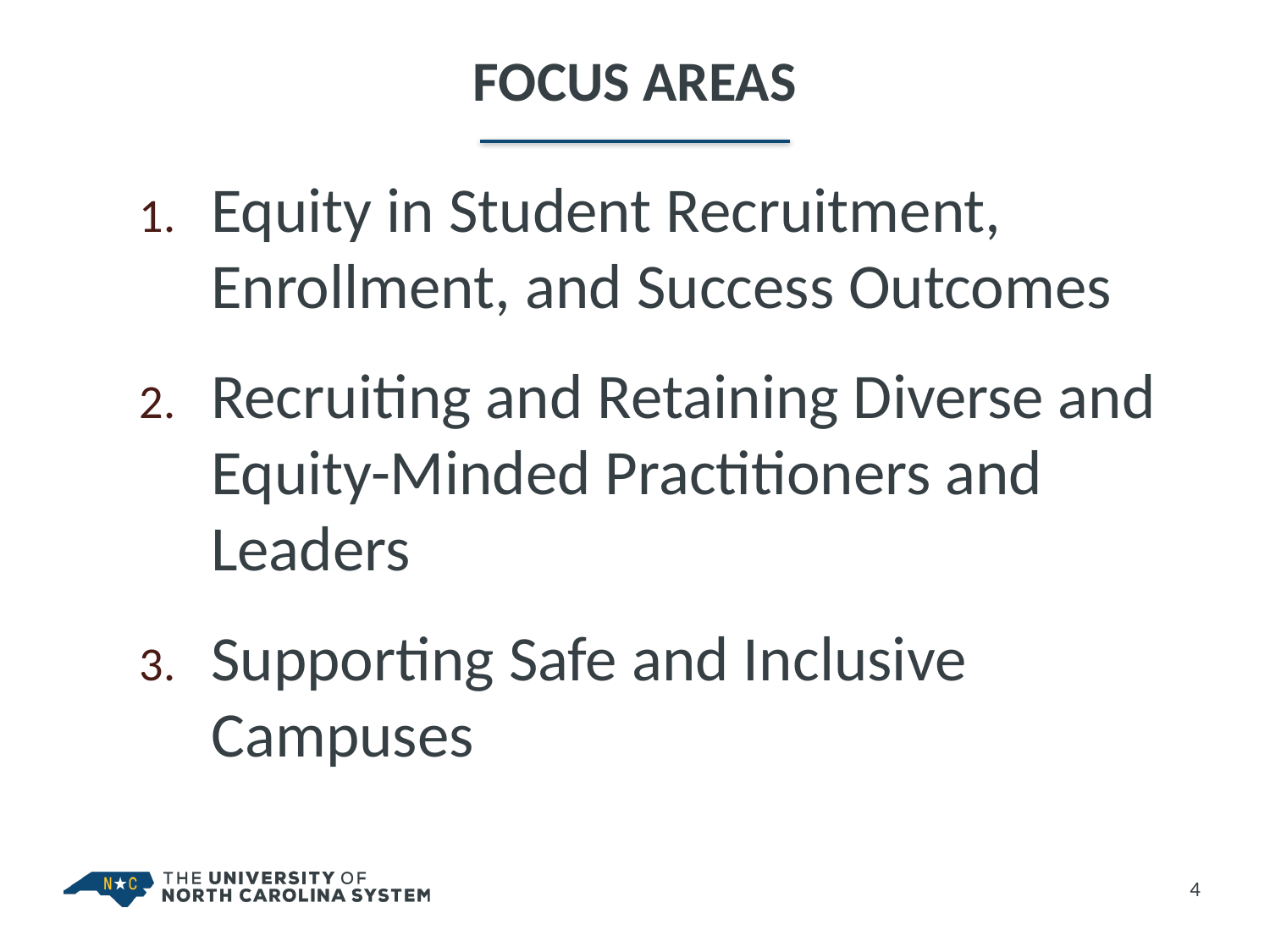

# FOCUS AREAS
Equity in Student Recruitment, Enrollment, and Success Outcomes
Recruiting and Retaining Diverse and Equity-Minded Practitioners and Leaders
Supporting Safe and Inclusive Campuses
4